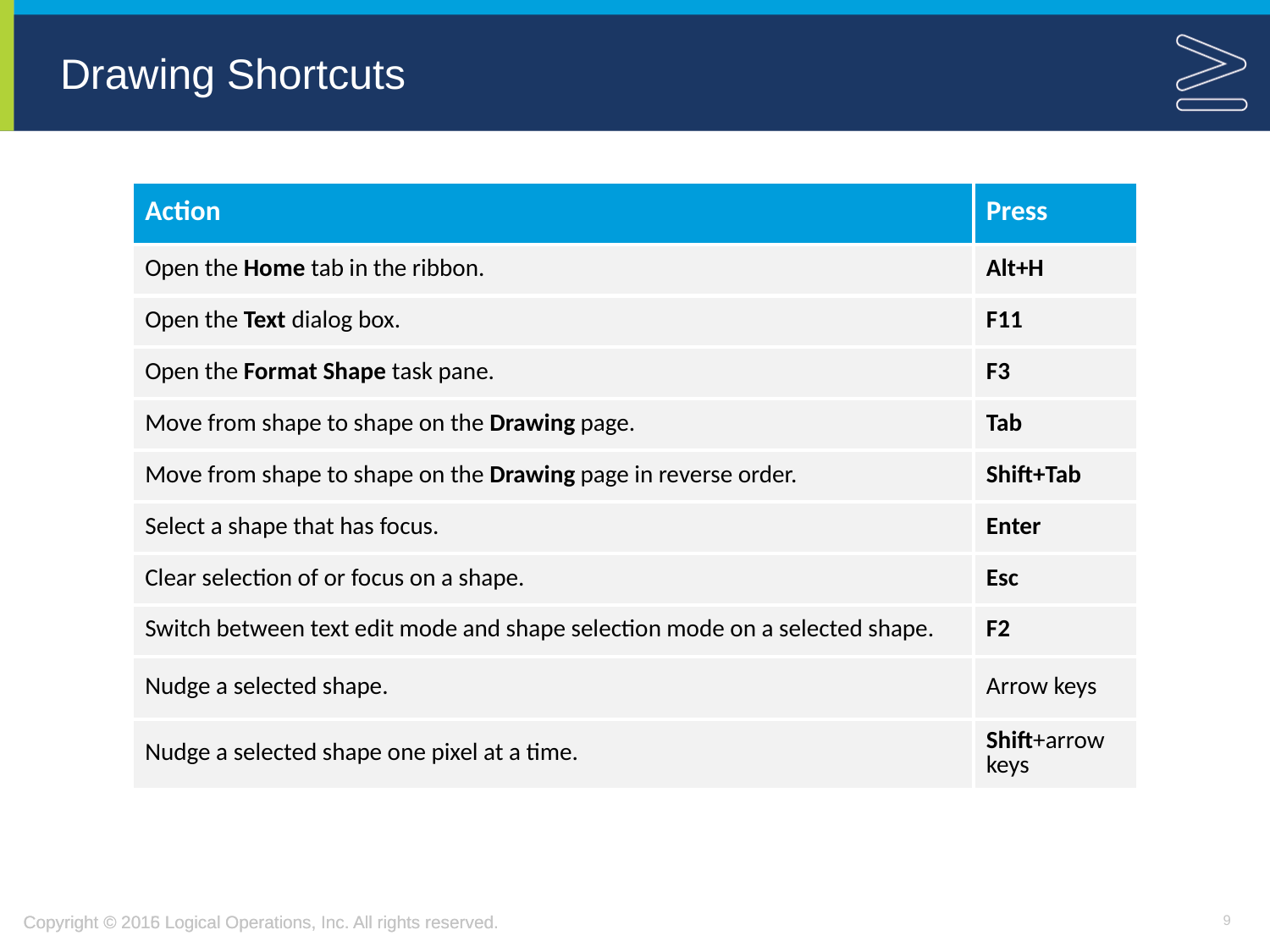

# Drawing Shortcuts
| Action | Press |
| --- | --- |
| Open the Home tab in the ribbon. | Alt+H |
| Open the Text dialog box. | F11 |
| Open the Format Shape task pane. | F3 |
| Move from shape to shape on the Drawing page. | Tab |
| Move from shape to shape on the Drawing page in reverse order. | Shift+Tab |
| Select a shape that has focus. | Enter |
| Clear selection of or focus on a shape. | Esc |
| Switch between text edit mode and shape selection mode on a selected shape. | F2 |
| Nudge a selected shape. | Arrow keys |
| Nudge a selected shape one pixel at a time. | Shift+arrow keys |
9